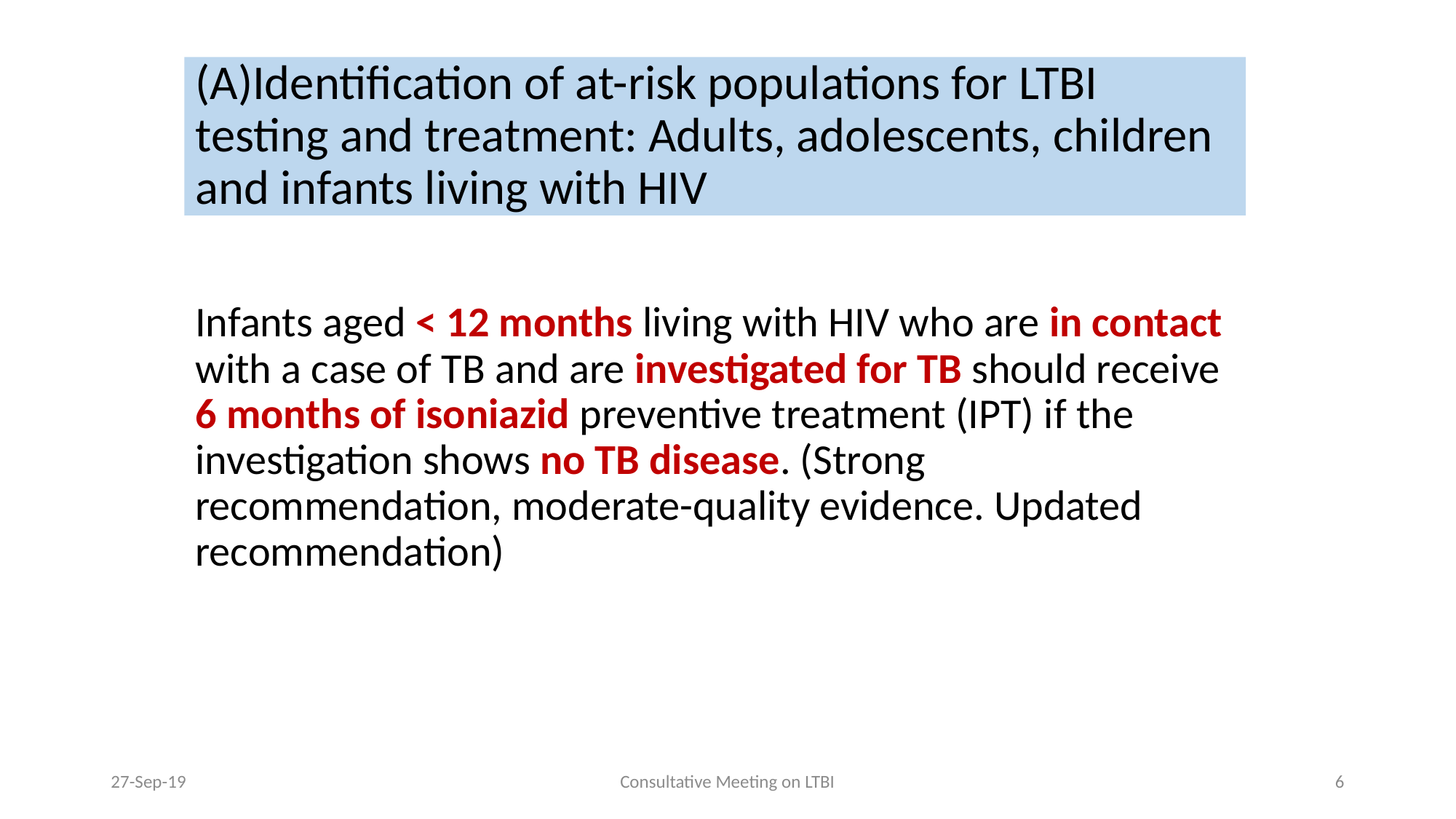

# (A)Identification of at-risk populations for LTBI testing and treatment: Adults, adolescents, children and infants living with HIV
Infants aged < 12 months living with HIV who are in contact with a case of TB and are investigated for TB should receive 6 months of isoniazid preventive treatment (IPT) if the investigation shows no TB disease. (Strong recommendation, moderate-quality evidence. Updated recommendation)
27-Sep-19
Consultative Meeting on LTBI
6